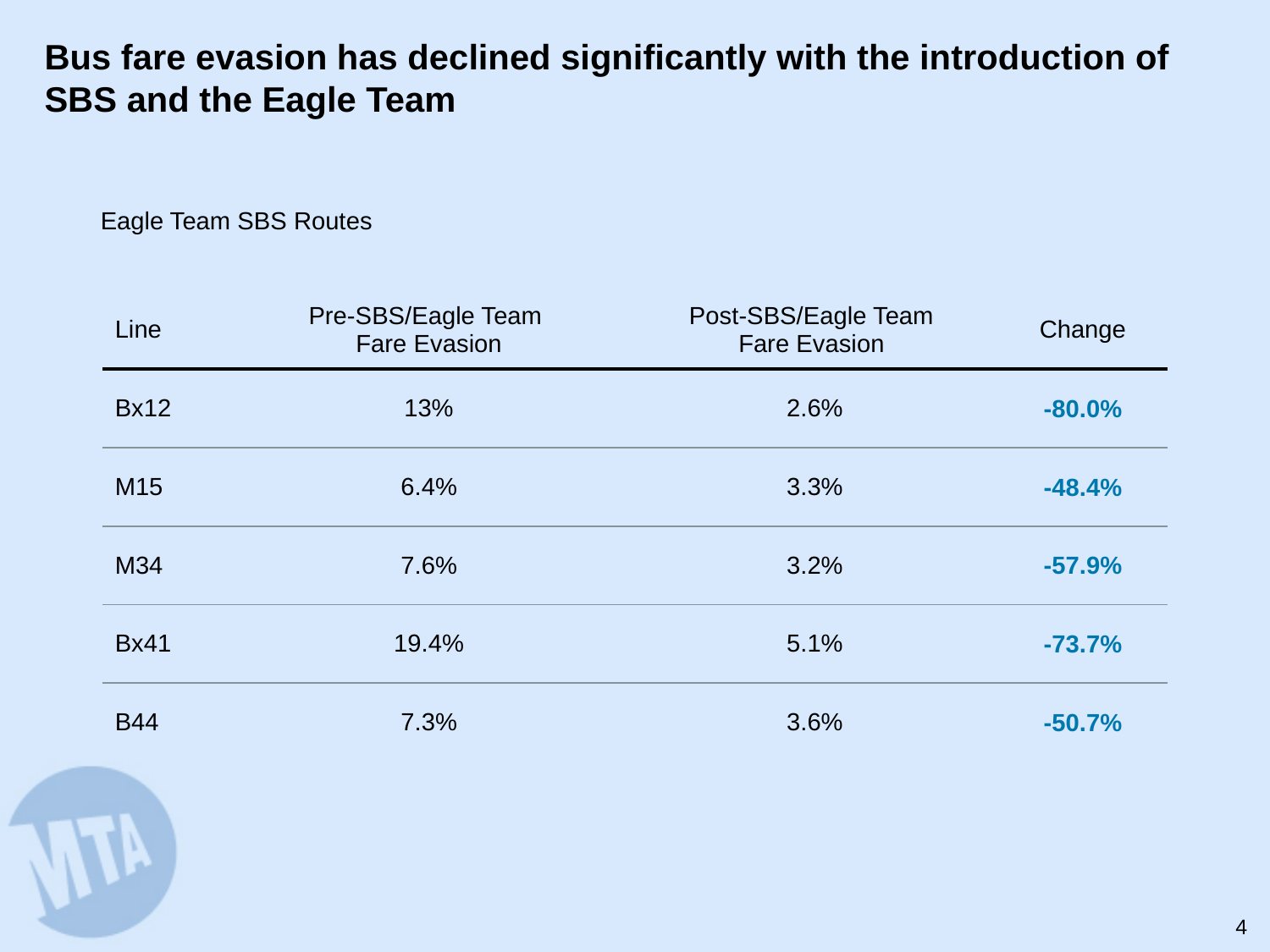

# Bus fare evasion has declined significantly with the introduction of SBS and the Eagle Team
Eagle Team SBS Routes
| Line | Pre-SBS/Eagle Team Fare Evasion | Post-SBS/Eagle Team Fare Evasion | Change |
| --- | --- | --- | --- |
| Bx12 | 13% | 2.6% | -80.0% |
| M15 | 6.4% | 3.3% | -48.4% |
| M34 | 7.6% | 3.2% | -57.9% |
| Bx41 | 19.4% | 5.1% | -73.7% |
| B44 | 7.3% | 3.6% | -50.7% |
4